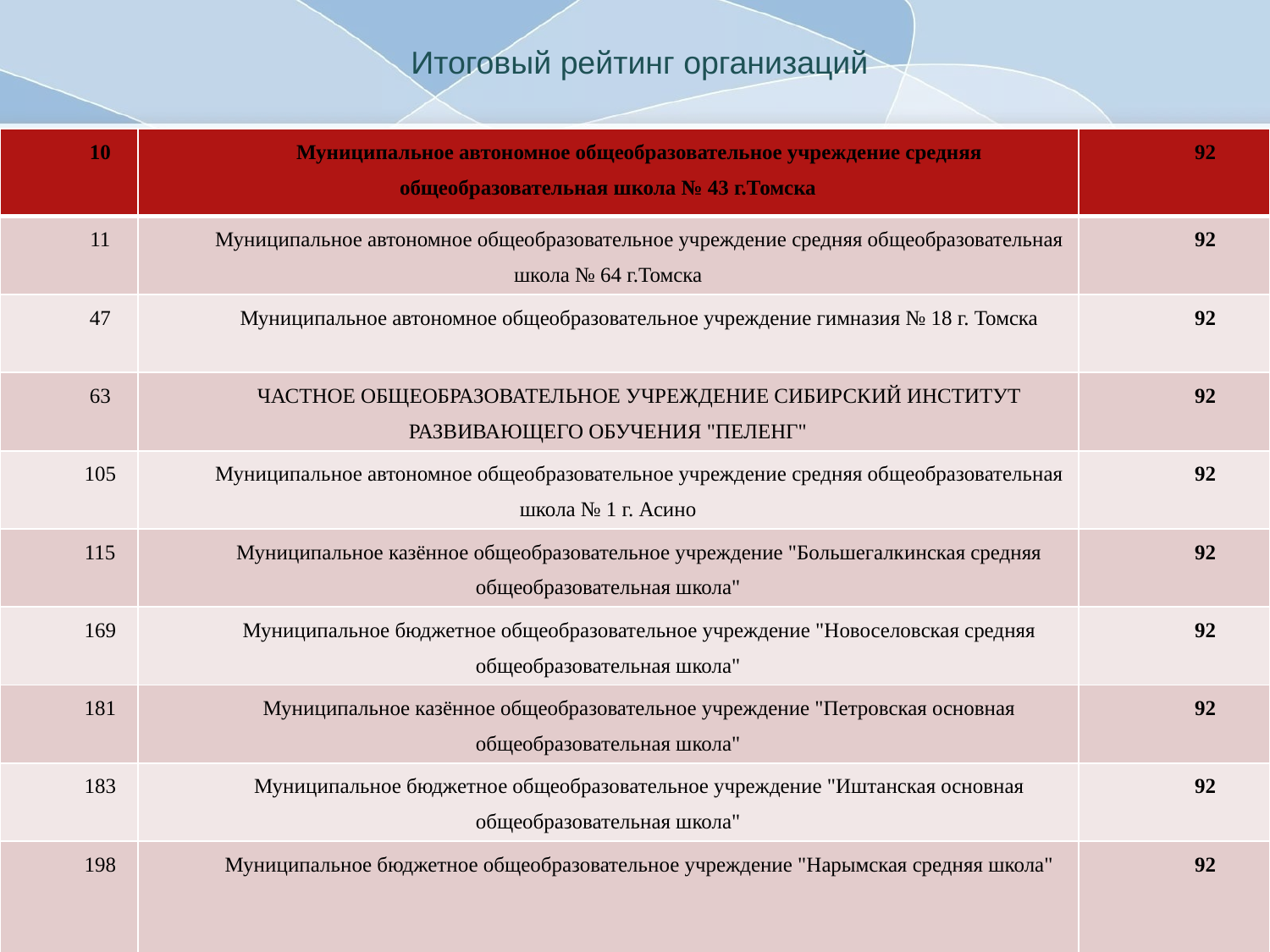

# Итоговый рейтинг организаций
| 10 | Муниципальное автономное общеобразовательное учреждение средняя общеобразовательная школа № 43 г.Томска | 92 |
| --- | --- | --- |
| 11 | Муниципальное автономное общеобразовательное учреждение средняя общеобразовательная школа № 64 г.Томска | 92 |
| 47 | Муниципальное автономное общеобразовательное учреждение гимназия № 18 г. Томска | 92 |
| 63 | ЧАСТНОЕ ОБЩЕОБРАЗОВАТЕЛЬНОЕ УЧРЕЖДЕНИЕ СИБИРСКИЙ ИНСТИТУТ РАЗВИВАЮЩЕГО ОБУЧЕНИЯ "ПЕЛЕНГ" | 92 |
| 105 | Муниципальное автономное общеобразовательное учреждение средняя общеобразовательная школа № 1 г. Асино | 92 |
| 115 | Муниципальное казённое общеобразовательное учреждение "Большегалкинская средняя общеобразовательная школа" | 92 |
| 169 | Муниципальное бюджетное общеобразовательное учреждение "Новоселовская средняя общеобразовательная школа" | 92 |
| 181 | Муниципальное казённое общеобразовательное учреждение "Петровская основная общеобразовательная школа" | 92 |
| 183 | Муниципальное бюджетное общеобразовательное учреждение "Иштанская основная общеобразовательная школа" | 92 |
| 198 | Муниципальное бюджетное общеобразовательное учреждение "Нарымская средняя школа" | 92 |